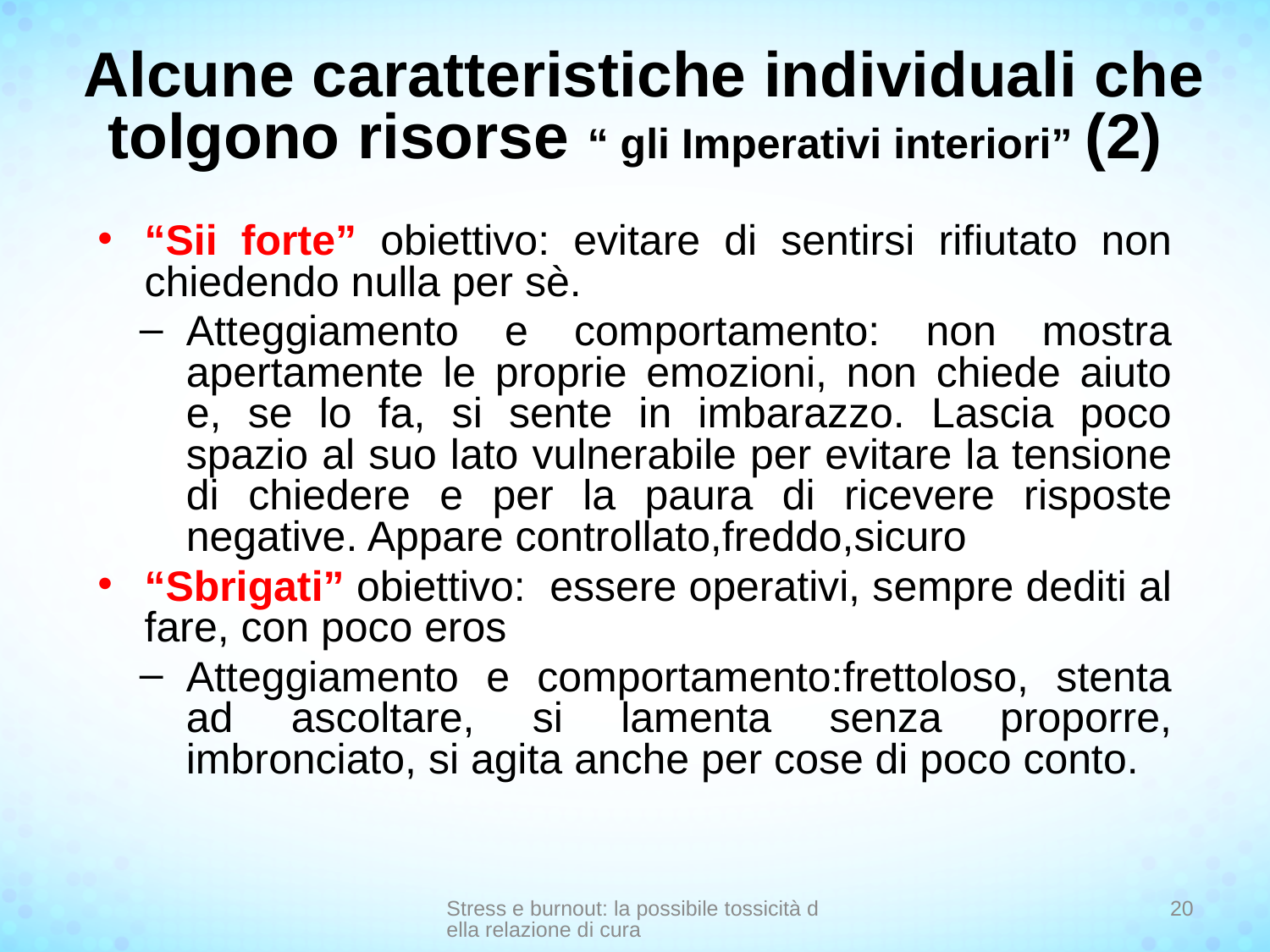

# Alcune caratteristiche individuali che tolgono risorse “ gli Imperativi interiori” (2)
“Sii forte” obiettivo: evitare di sentirsi rifiutato non chiedendo nulla per sè.
Atteggiamento e comportamento: non mostra apertamente le proprie emozioni, non chiede aiuto e, se lo fa, si sente in imbarazzo. Lascia poco spazio al suo lato vulnerabile per evitare la tensione di chiedere e per la paura di ricevere risposte negative. Appare controllato,freddo,sicuro
“Sbrigati” obiettivo:  essere operativi, sempre dediti al fare, con poco eros
Atteggiamento e comportamento:frettoloso, stenta ad ascoltare, si lamenta senza proporre, imbronciato, si agita anche per cose di poco conto.

Stress e burnout: la possibile tossicità della relazione di cura
20